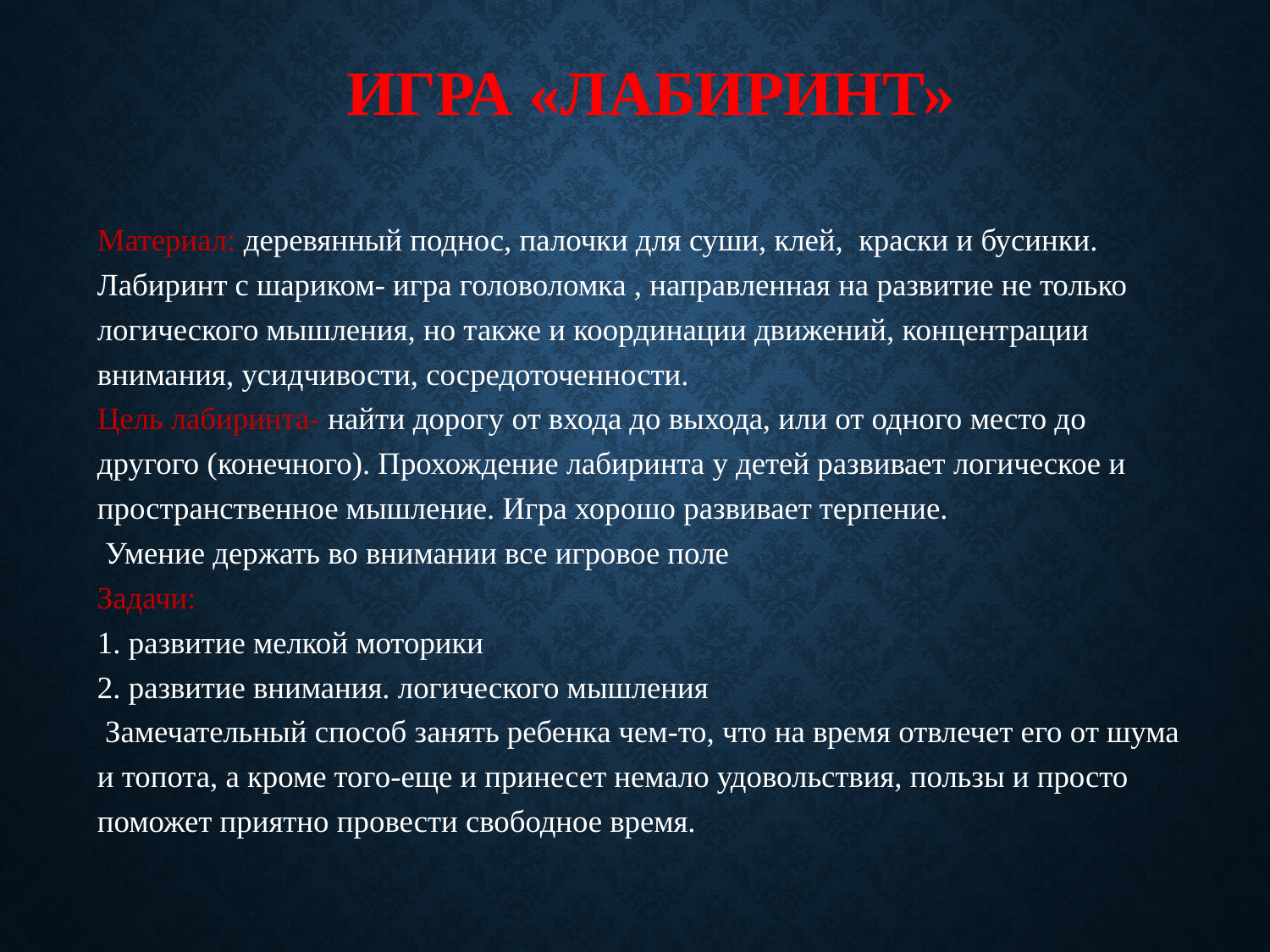

# Игра «Лабиринт»

Материал: деревянный поднос, палочки для суши, клей,  краски и бусинки.
Лабиринт с шариком- игра головоломка , направленная на развитие не только логического мышления, но также и координации движений, концентрации внимания, усидчивости, сосредоточенности.
Цель лабиринта- найти дорогу от входа до выхода, или от одного место до другого (конечного). Прохождение лабиринта у детей развивает логическое и пространственное мышление. Игра хорошо развивает терпение.
 Умение держать во внимании все игровое поле
Задачи:
1. развитие мелкой моторики
2. развитие внимания. логического мышления
 Замечательный способ занять ребенка чем-то, что на время отвлечет его от шума и топота, а кроме того-еще и принесет немало удовольствия, пользы и просто поможет приятно провести свободное время.